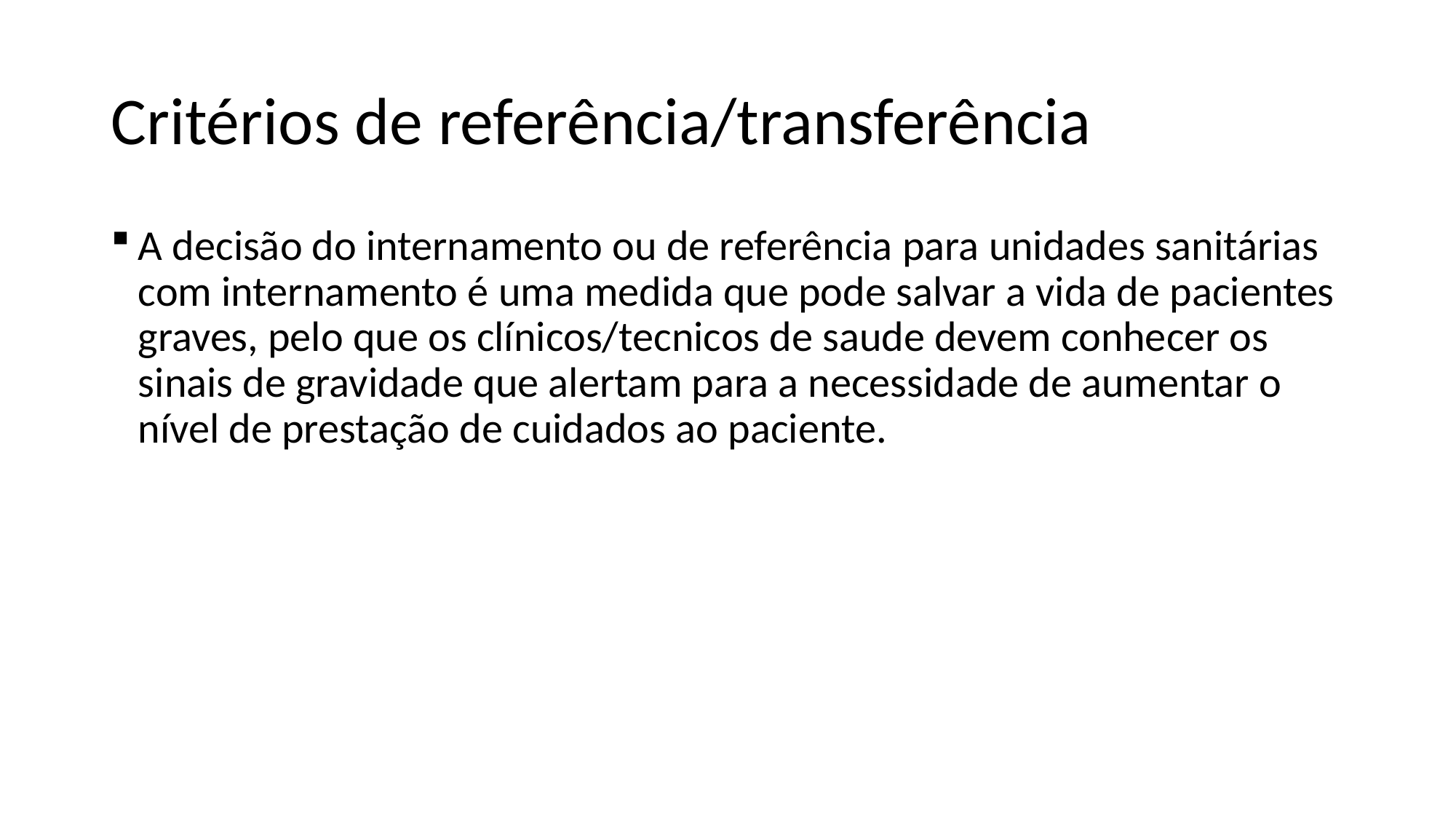

# Critérios de referência/transferência
A decisão do internamento ou de referência para unidades sanitárias com internamento é uma medida que pode salvar a vida de pacientes graves, pelo que os clínicos/tecnicos de saude devem conhecer os sinais de gravidade que alertam para a necessidade de aumentar o nível de prestação de cuidados ao paciente.